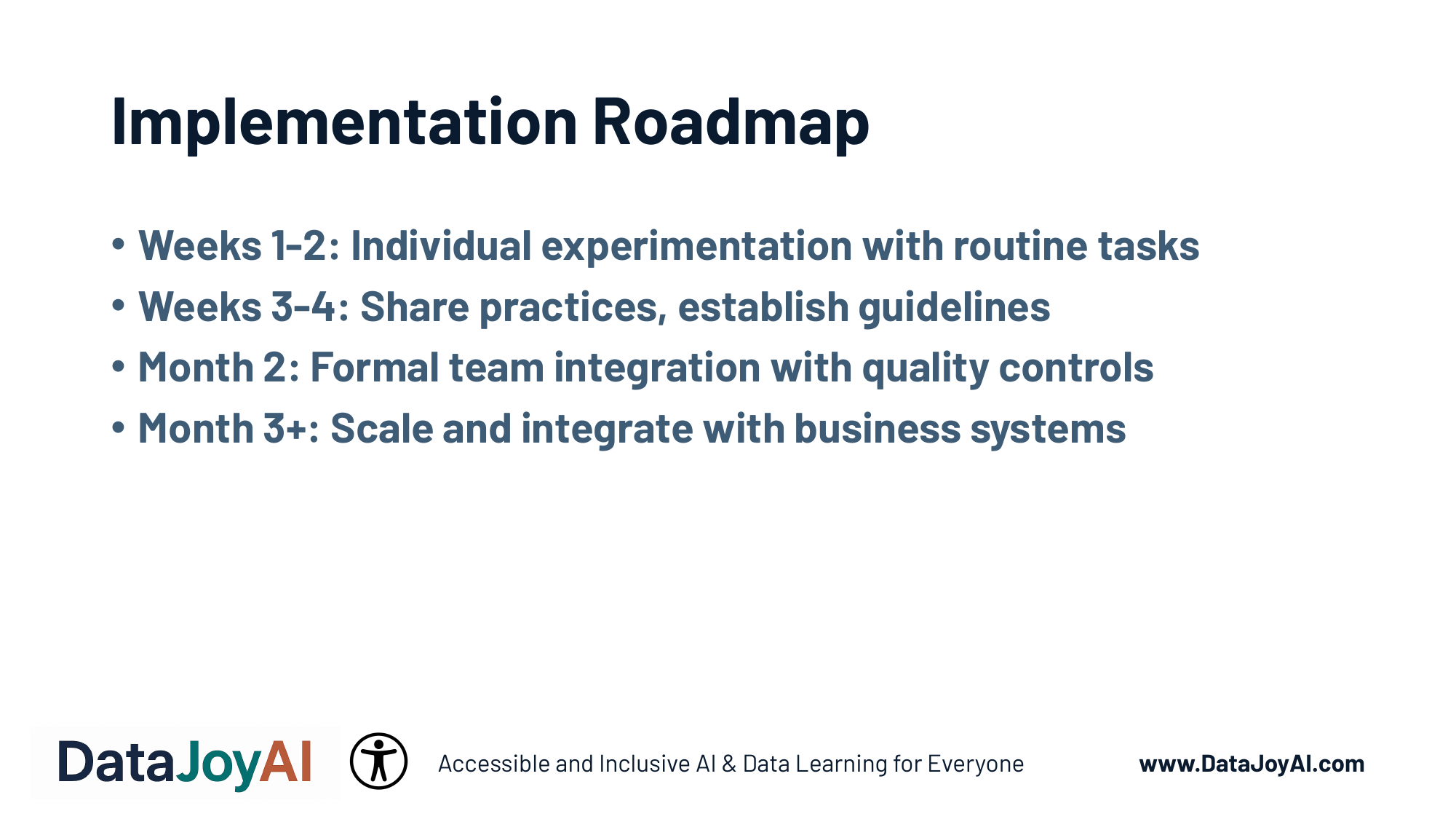

# Implementation Roadmap
Weeks 1-2: Individual experimentation with routine tasks
Weeks 3-4: Share practices, establish guidelines
Month 2: Formal team integration with quality controls
Month 3+: Scale and integrate with business systems